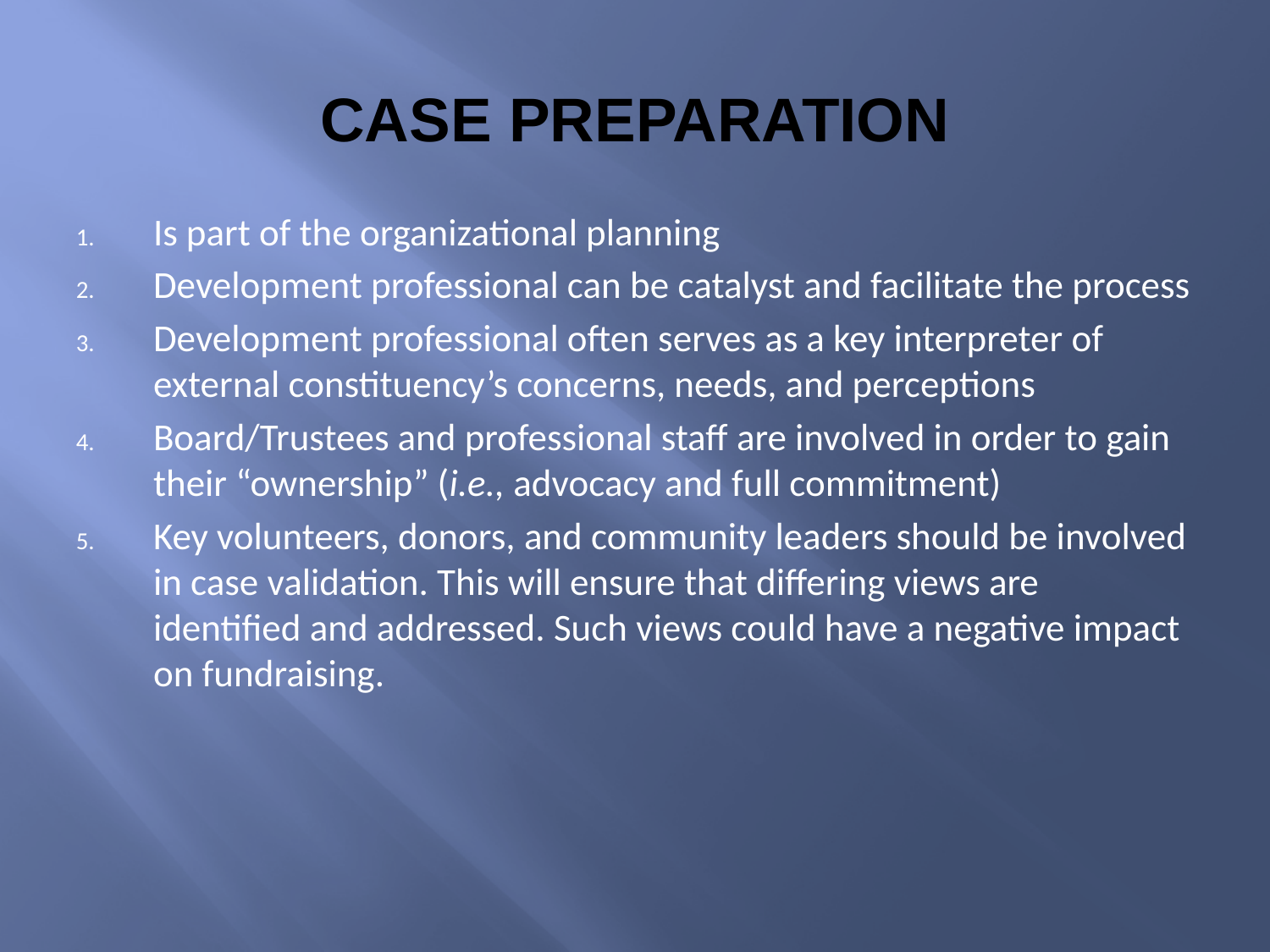

# CASE PREPARATION
Is part of the organizational planning
Development professional can be catalyst and facilitate the process
Development professional often serves as a key interpreter of external constituency’s concerns, needs, and perceptions
Board/Trustees and professional staff are involved in order to gain their “ownership” (i.e., advocacy and full commitment)
Key volunteers, donors, and community leaders should be involved in case validation. This will ensure that differing views are identified and addressed. Such views could have a negative impact on fundraising.